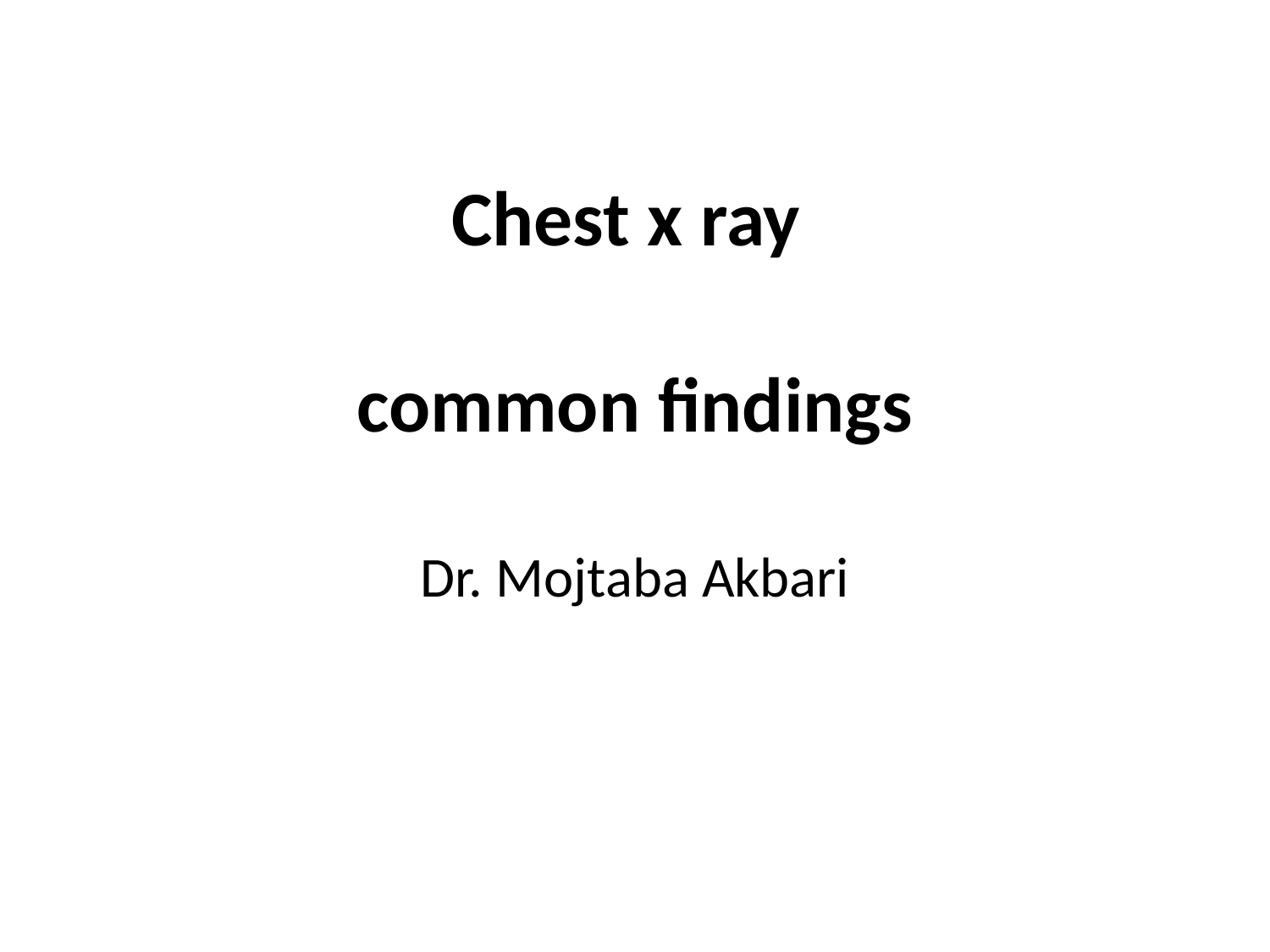

# Chest x ray common findings Dr. Mojtaba Akbari